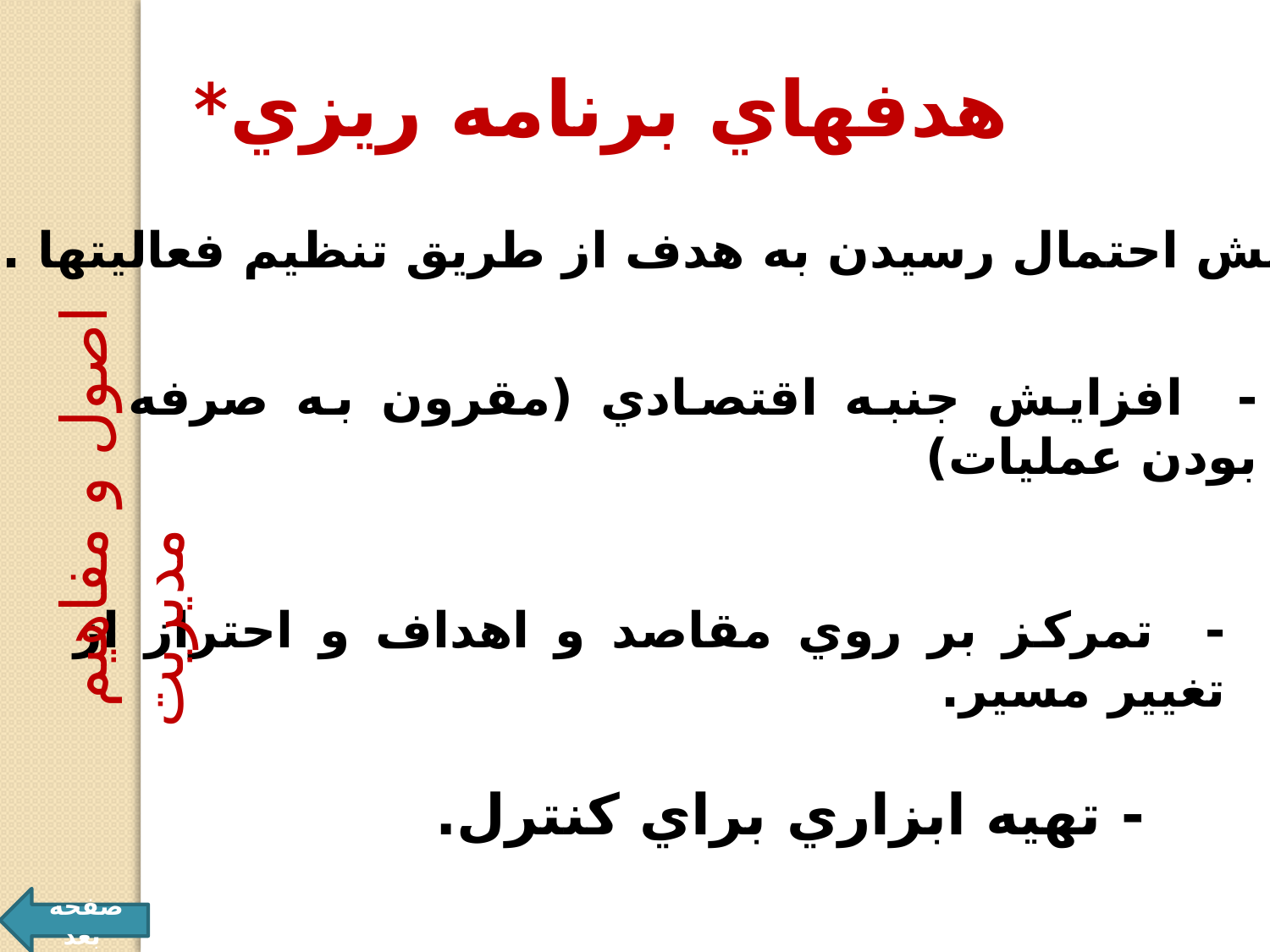

*هدفهاي برنامه ريزي
- افزايش احتمال رسيدن به هدف از طريق تنظيم فعاليتها .
-  افزايش جنبه اقتصادي (مقرون به صرفه بودن عمليات)
اصول و مفاهيم  مديريت
-  تمركز بر روي مقاصد و اهداف و احتراز از تغيير مسير.
- تهيه ابزاري براي كنترل.
صفحه  بعد